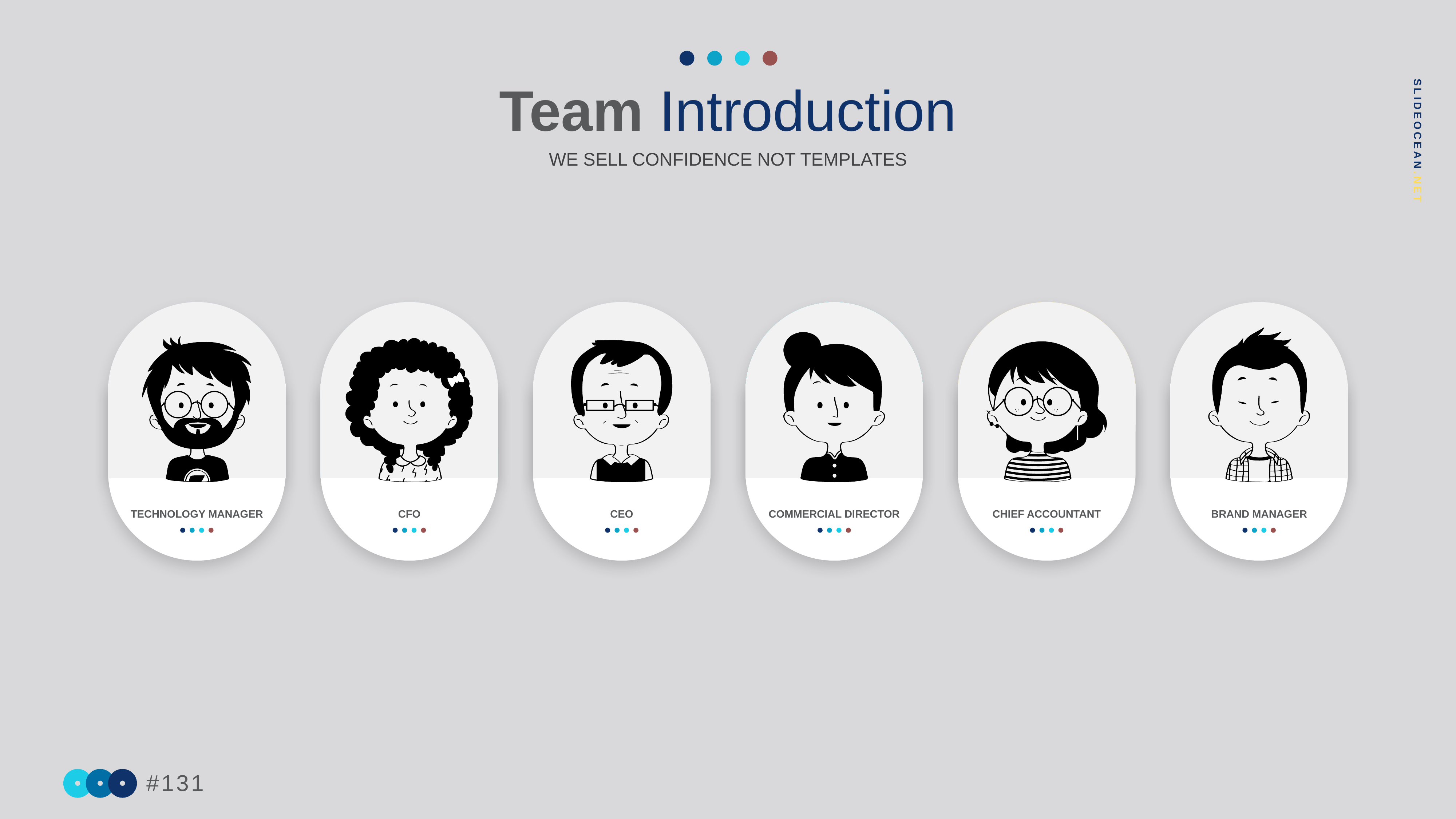

Team Introduction
WE SELL CONFIDENCE NOT TEMPLATES

Andrew Ng
Lorem ipsum dolor sit amet, consectetuer adipiscing elit.
Linsay Kim
Lorem ipsum dolor sit amet, consectetuer adipiscing elit.
Ben Peterson
Lorem ipsum dolor sit amet, consectetuer adipiscing elit.
Alice Ang
Lorem ipsum dolor sit amet, consectetuer adipiscing elit.
Jessica Tan
Lorem ipsum dolor sit amet, consectetuer adipiscing elit.
Jackie Ong
Lorem ipsum dolor sit amet, consectetuer adipiscing elit.
TECHNOLOGY MANAGER

CFO

CEO

COMMERCIAL DIRECTOR

CHIEF ACCOUNTANT

BRAND MANAGER

#131